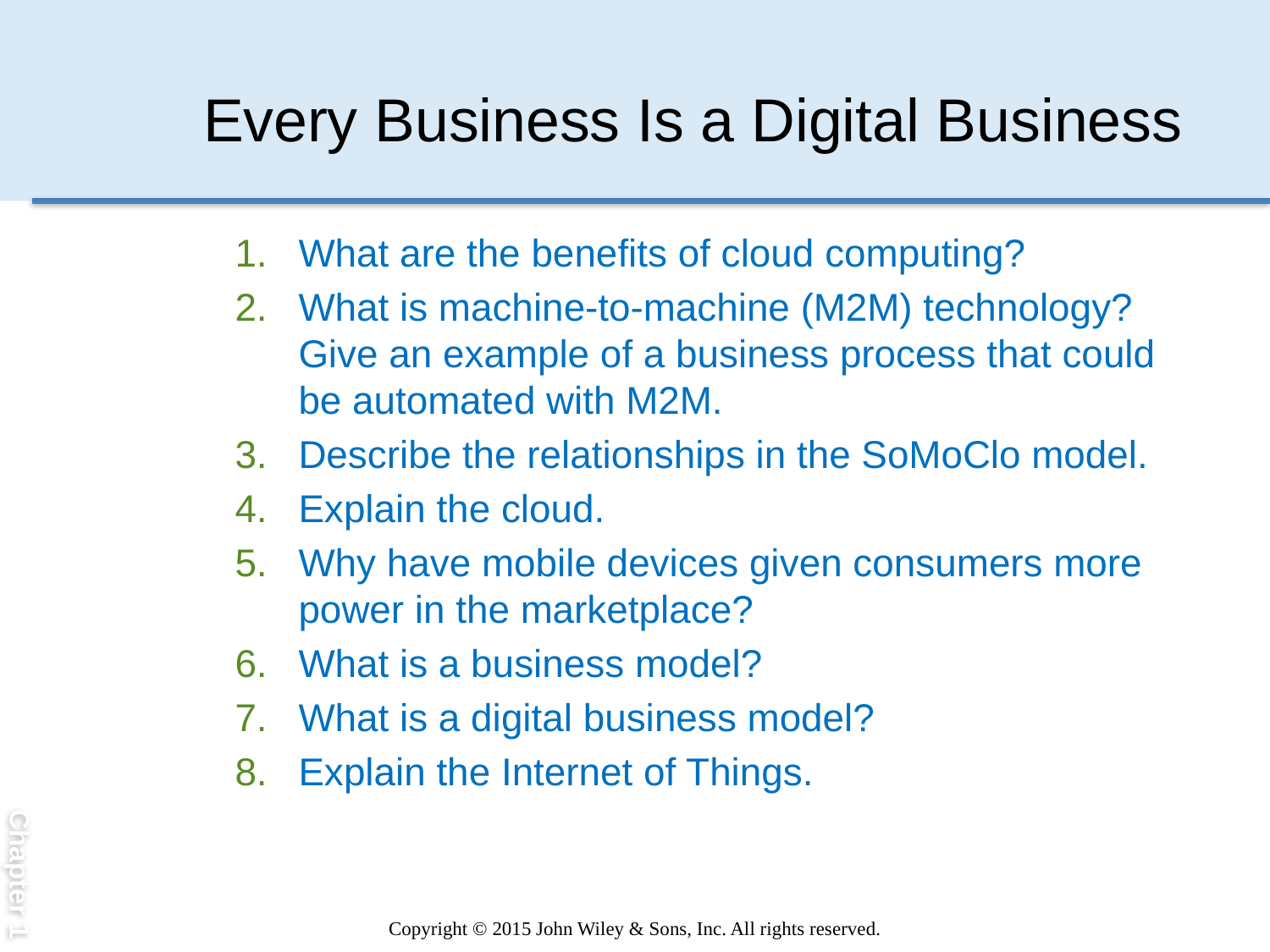

Chapter 1
# Every Business Is a Digital Business
What are the benefits of cloud computing?
What is machine-to-machine (M2M) technology? Give an example of a business process that could be automated with M2M.
Describe the relationships in the SoMoClo model.
Explain the cloud.
Why have mobile devices given consumers more power in the marketplace?
What is a business model?
What is a digital business model?
Explain the Internet of Things.